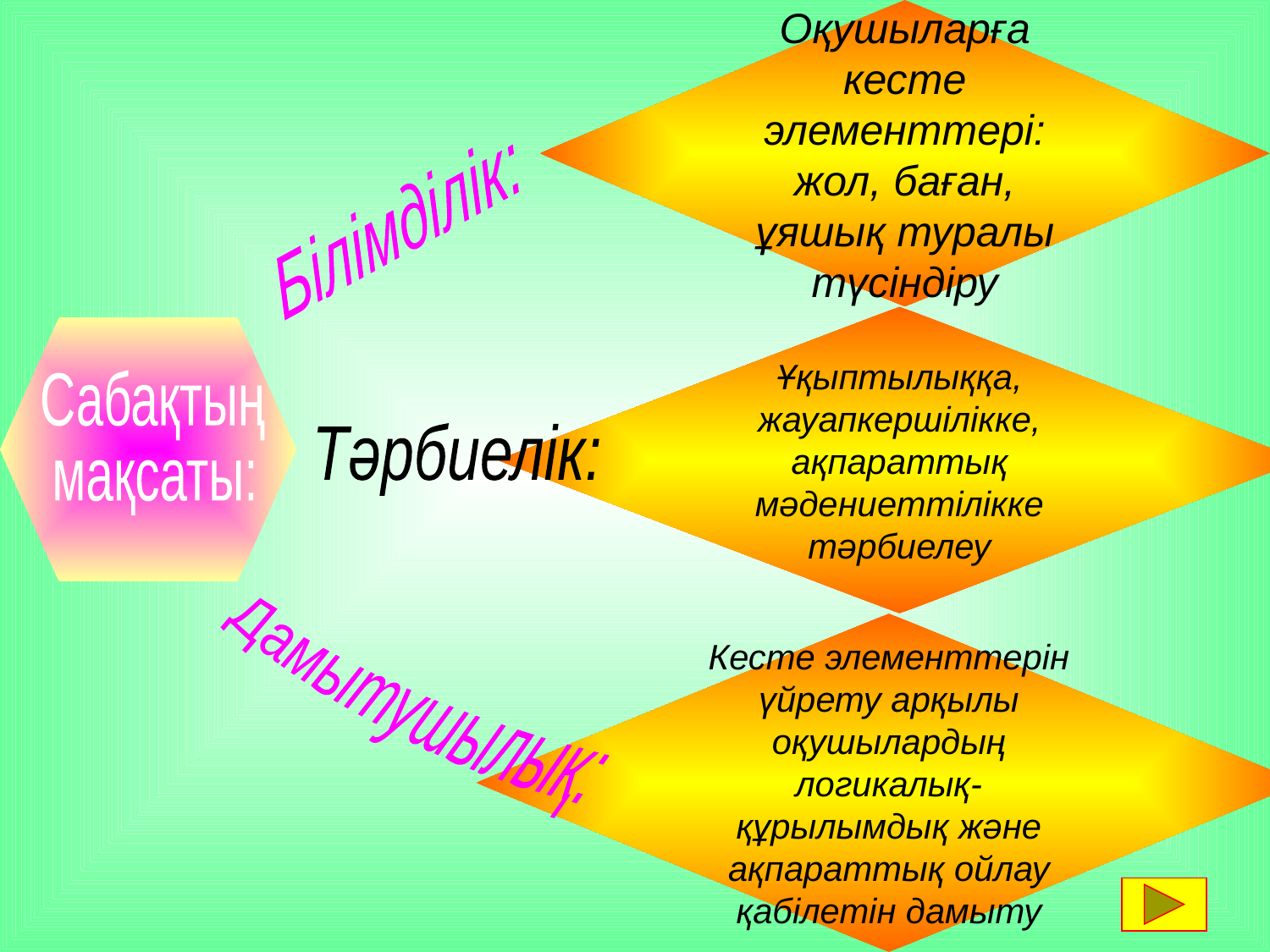

Оқушыларға кесте элементтері: жол, баған, ұяшық туралы түсіндіру
Білімділік:
Ұқыптылыққа, жауапкершілікке, ақпараттық мәдениеттілікке тәрбиелеу

Сабақтың
мақсаты:
Тәрбиелік:
Кесте элементтерін үйрету арқылы оқушылардың логикалық-құрылымдық және ақпараттық ойлау қабілетін дамыту
Дамытушылық: